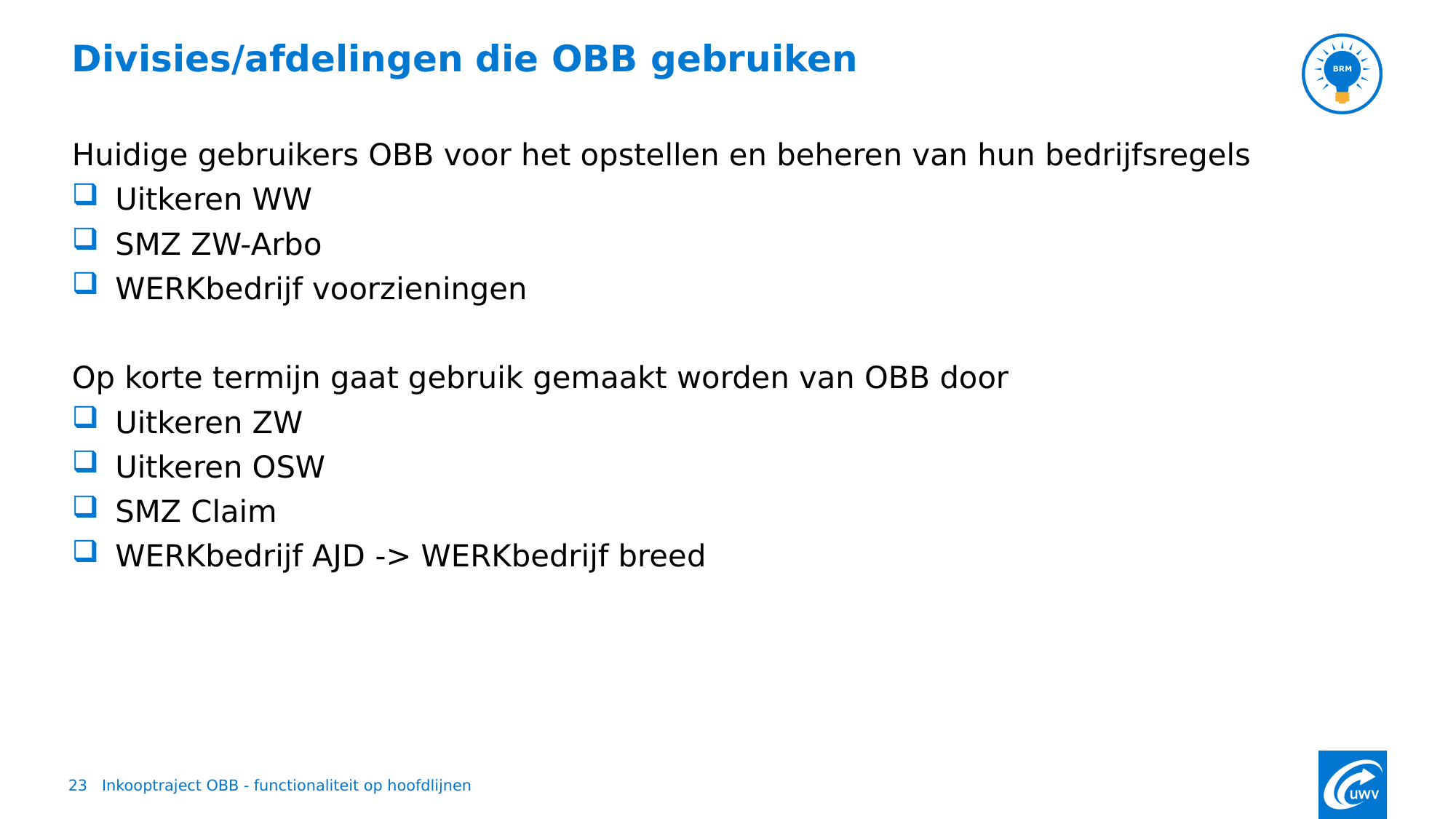

Inkooptraject OBB - functionaliteit op hoofdlijnen
# Divisies/afdelingen die OBB gebruiken
Huidige gebruikers OBB voor het opstellen en beheren van hun bedrijfsregels
Uitkeren WW
SMZ ZW-Arbo
WERKbedrijf voorzieningen

Op korte termijn gaat gebruik gemaakt worden van OBB door
Uitkeren ZW
Uitkeren OSW
SMZ Claim
WERKbedrijf AJD -> WERKbedrijf breed

23